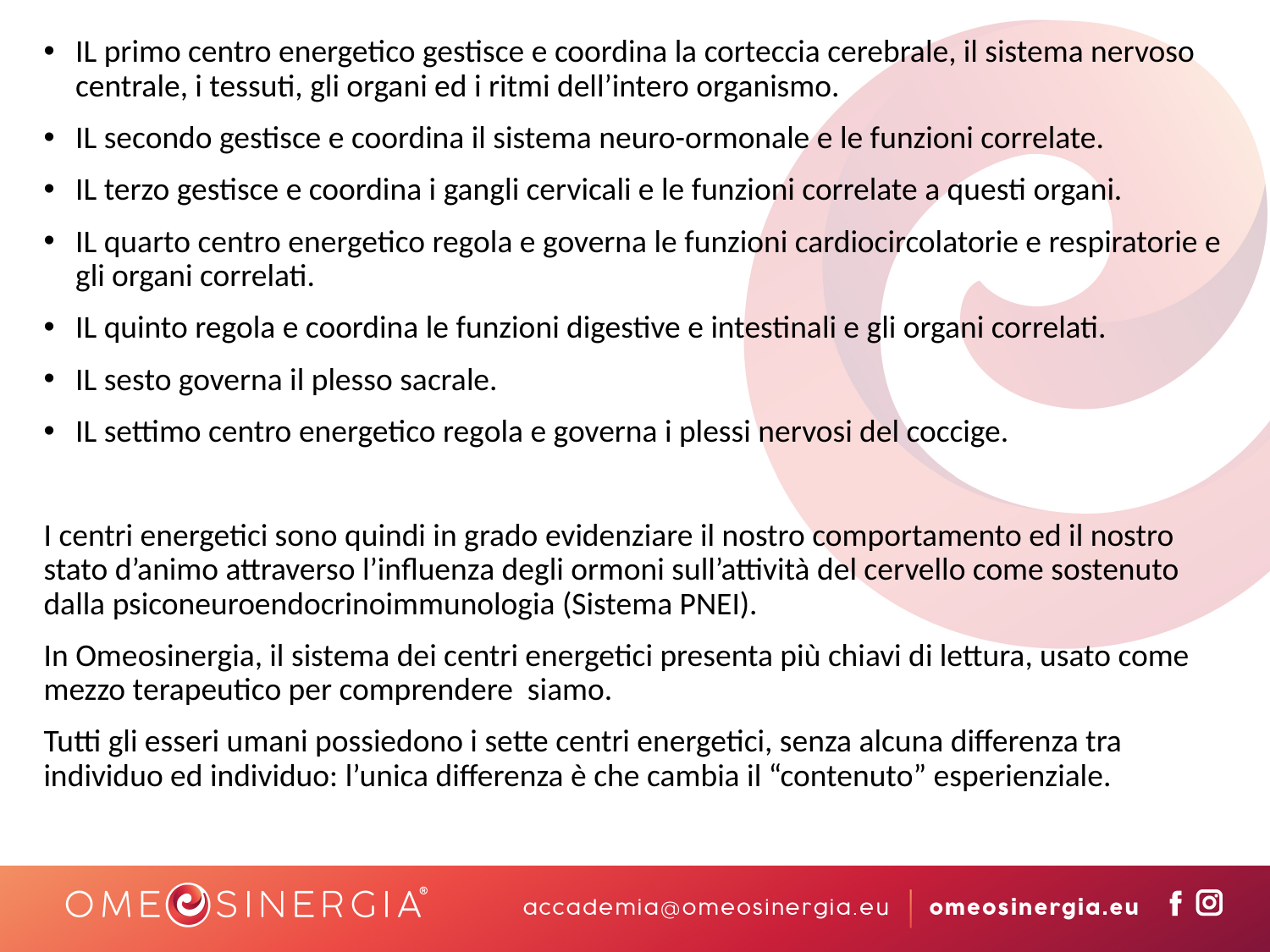

IL primo centro energetico gestisce e coordina la corteccia cerebrale, il sistema nervoso centrale, i tessuti, gli organi ed i ritmi dell’intero organismo.
IL secondo gestisce e coordina il sistema neuro-ormonale e le funzioni correlate.
IL terzo gestisce e coordina i gangli cervicali e le funzioni correlate a questi organi.
IL quarto centro energetico regola e governa le funzioni cardiocircolatorie e respiratorie e gli organi correlati.
IL quinto regola e coordina le funzioni digestive e intestinali e gli organi correlati.
IL sesto governa il plesso sacrale.
IL settimo centro energetico regola e governa i plessi nervosi del coccige.

I centri energetici sono quindi in grado evidenziare il nostro comportamento ed il nostro stato d’animo attraverso l’influenza degli ormoni sull’attività del cervello come sostenuto dalla psiconeuroendocrinoimmunologia (Sistema PNEI).
In Omeosinergia, il sistema dei centri energetici presenta più chiavi di lettura, usato come mezzo terapeutico per comprendere  siamo.
Tutti gli esseri umani possiedono i sette centri energetici, senza alcuna differenza tra individuo ed individuo: l’unica differenza è che cambia il “contenuto” esperienziale.